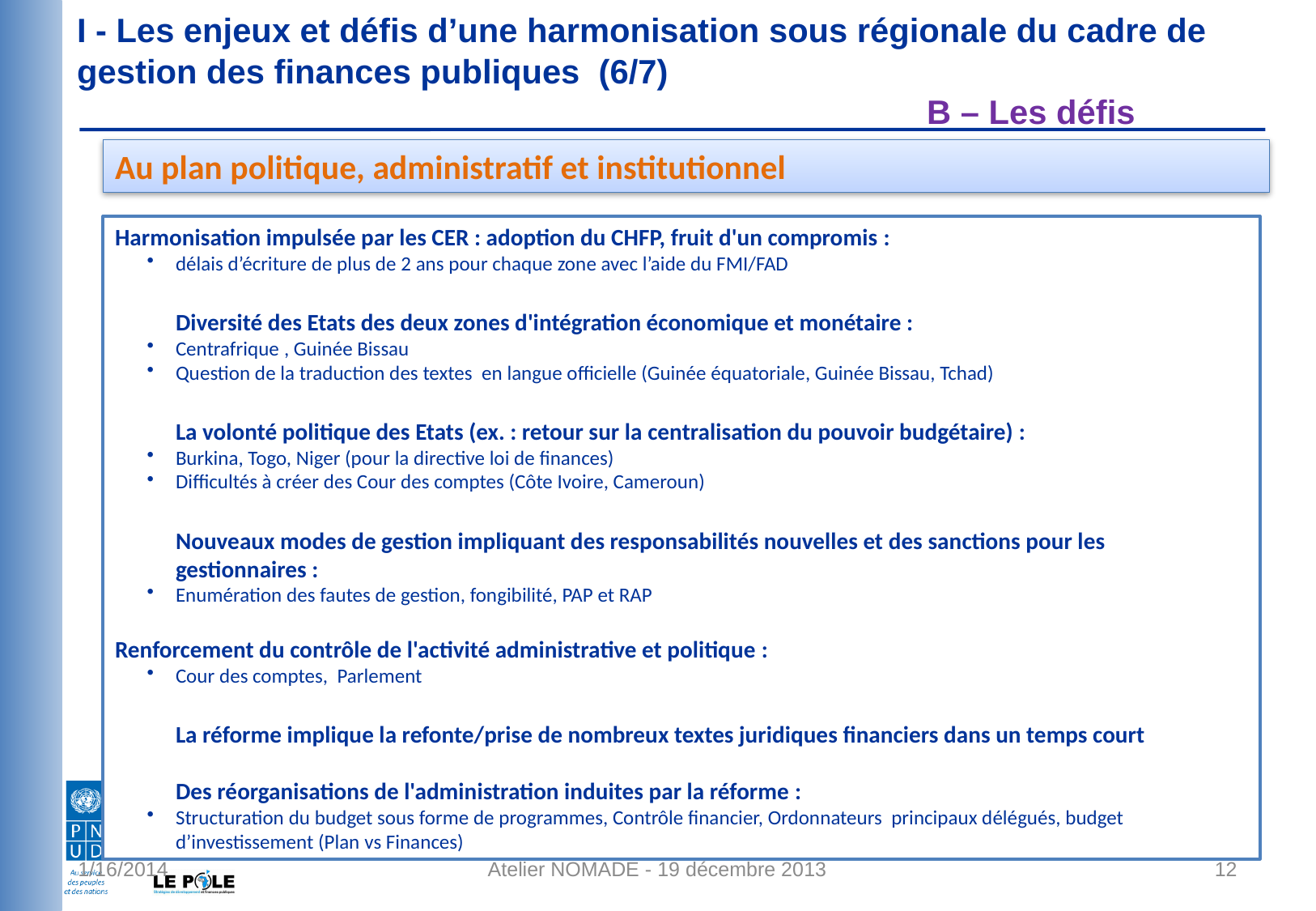

# I - Les enjeux et défis d’une harmonisation sous régionale du cadre de gestion des finances publiques  (6/7) B – Les défis
Au plan politique, administratif et institutionnel
Harmonisation impulsée par les CER : adoption du CHFP, fruit d'un compromis :
délais d’écriture de plus de 2 ans pour chaque zone avec l’aide du FMI/FAD

Diversité des Etats des deux zones d'intégration économique et monétaire :
Centrafrique , Guinée Bissau
Question de la traduction des textes  en langue officielle (Guinée équatoriale, Guinée Bissau, Tchad)

La volonté politique des Etats (ex. : retour sur la centralisation du pouvoir budgétaire) :
Burkina, Togo, Niger (pour la directive loi de finances)
Difficultés à créer des Cour des comptes (Côte Ivoire, Cameroun)

Nouveaux modes de gestion impliquant des responsabilités nouvelles et des sanctions pour les gestionnaires :
Enumération des fautes de gestion, fongibilité, PAP et RAP

Renforcement du contrôle de l'activité administrative et politique :
Cour des comptes,  Parlement

La réforme implique la refonte/prise de nombreux textes juridiques financiers dans un temps court

Des réorganisations de l'administration induites par la réforme :
Structuration du budget sous forme de programmes, Contrôle financier, Ordonnateurs  principaux délégués, budget d’investissement (Plan vs Finances)
1/16/2014
Atelier NOMADE - 19 décembre 2013
12